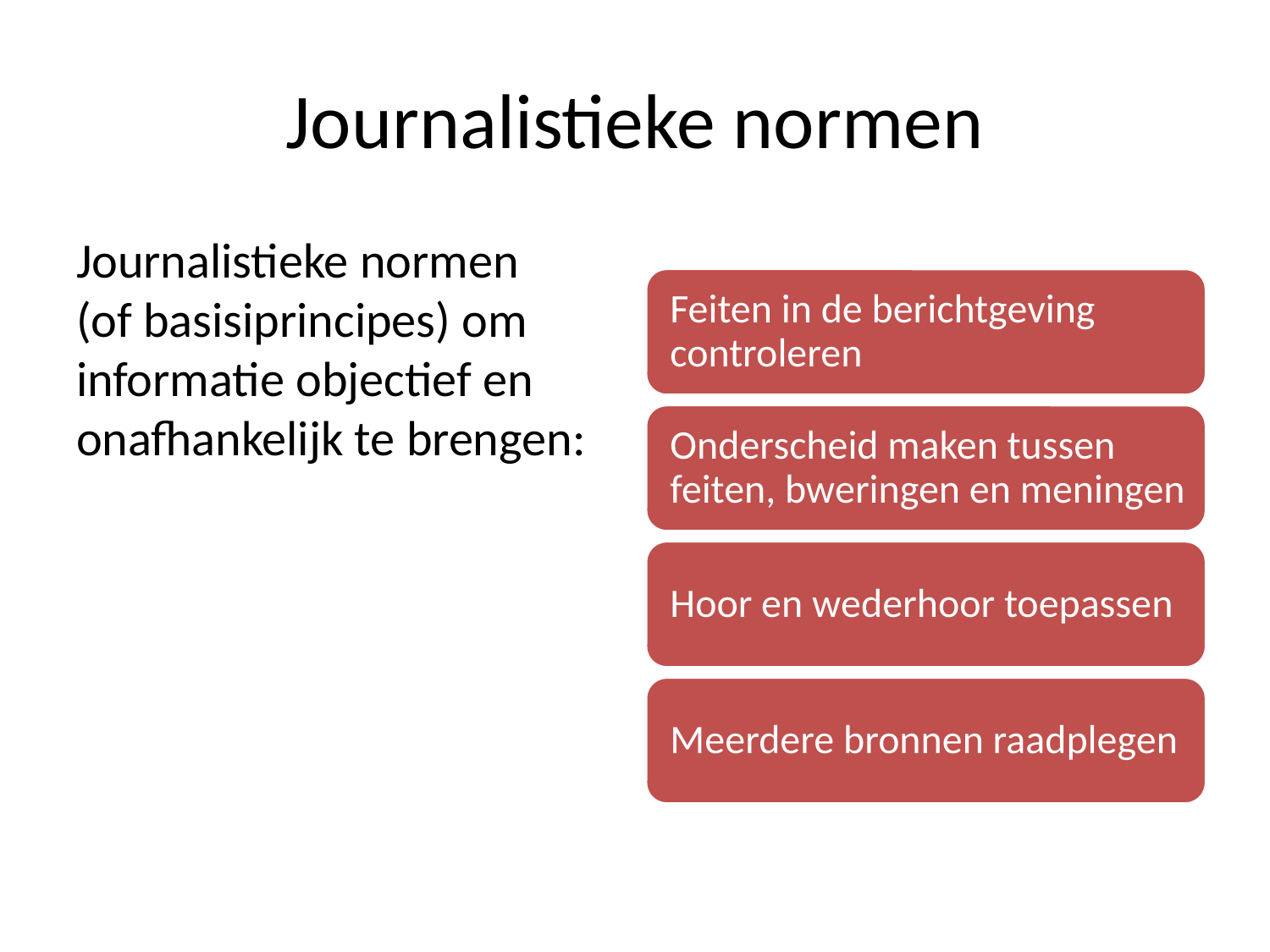

# Journalistieke normen
Journalistieke normen
(of basisiprincipes) om informatie objectief en onafhankelijk te brengen:

Feiten in de berichtgeving controleren
Onderscheid maken tussen feiten, bweringen en meningen
Hoor en wederhoor toepassen
Meerdere bronnen raadplegen